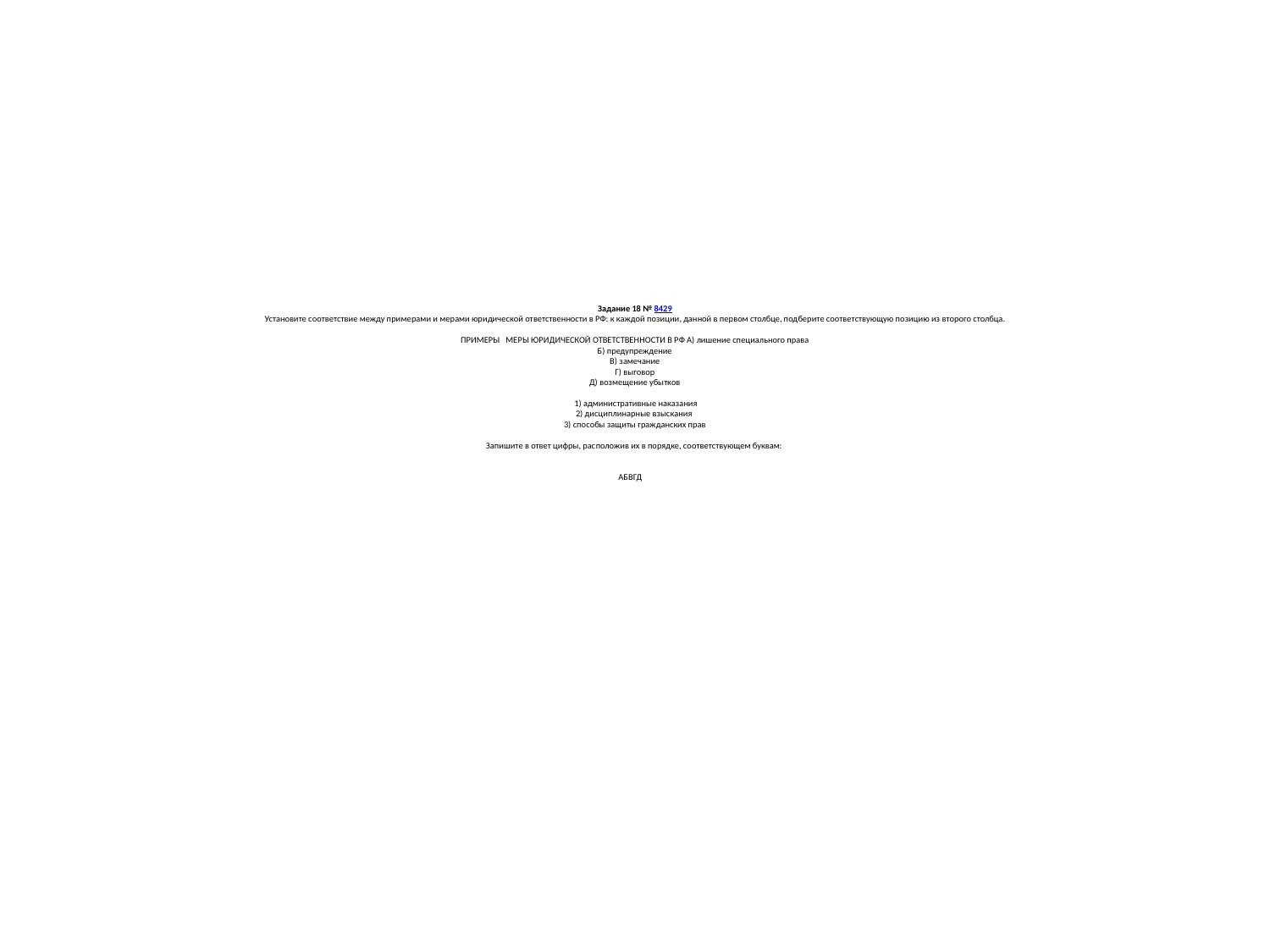

# Задание 18 № 8429 Установите со­от­вет­ствие между при­ме­ра­ми и ме­ра­ми юри­ди­че­ской от­вет­ствен­но­сти в РФ: к каж­дой позиции, дан­ной в пер­вом столбце, под­бе­ри­те со­от­вет­ству­ю­щую по­зи­цию из вто­ро­го столбца.   ПРИМЕРЫ   МЕРЫ ЮРИ­ДИ­ЧЕ­СКОЙ ОТ­ВЕТ­СТВЕН­НО­СТИ В РФ А) лишение специального права Б) предупреждение В) замечание Г) выговор Д) возмещение убытков   1) ад­ми­ни­стра­тив­ные на­ка­за­ния 2) дис­ци­пли­нар­ные взыс­ка­ния 3) спо­со­бы за­щи­ты граж­дан­ских прав   Запишите в ответ цифры, рас­по­ло­жив их в порядке, со­от­вет­ству­ю­щем буквам: AБВГД